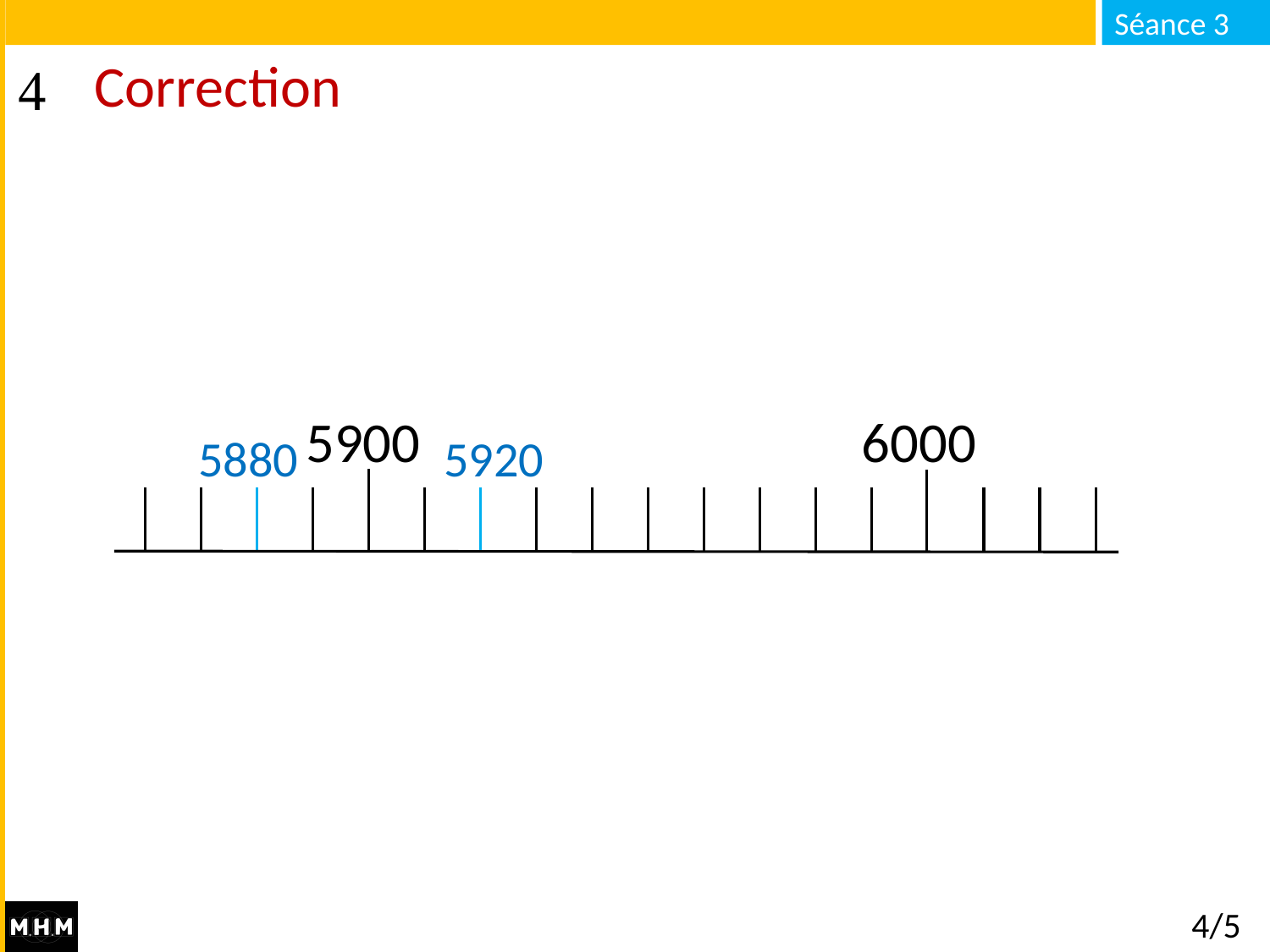

# Correction
5900
6000
5920
5880
4/5